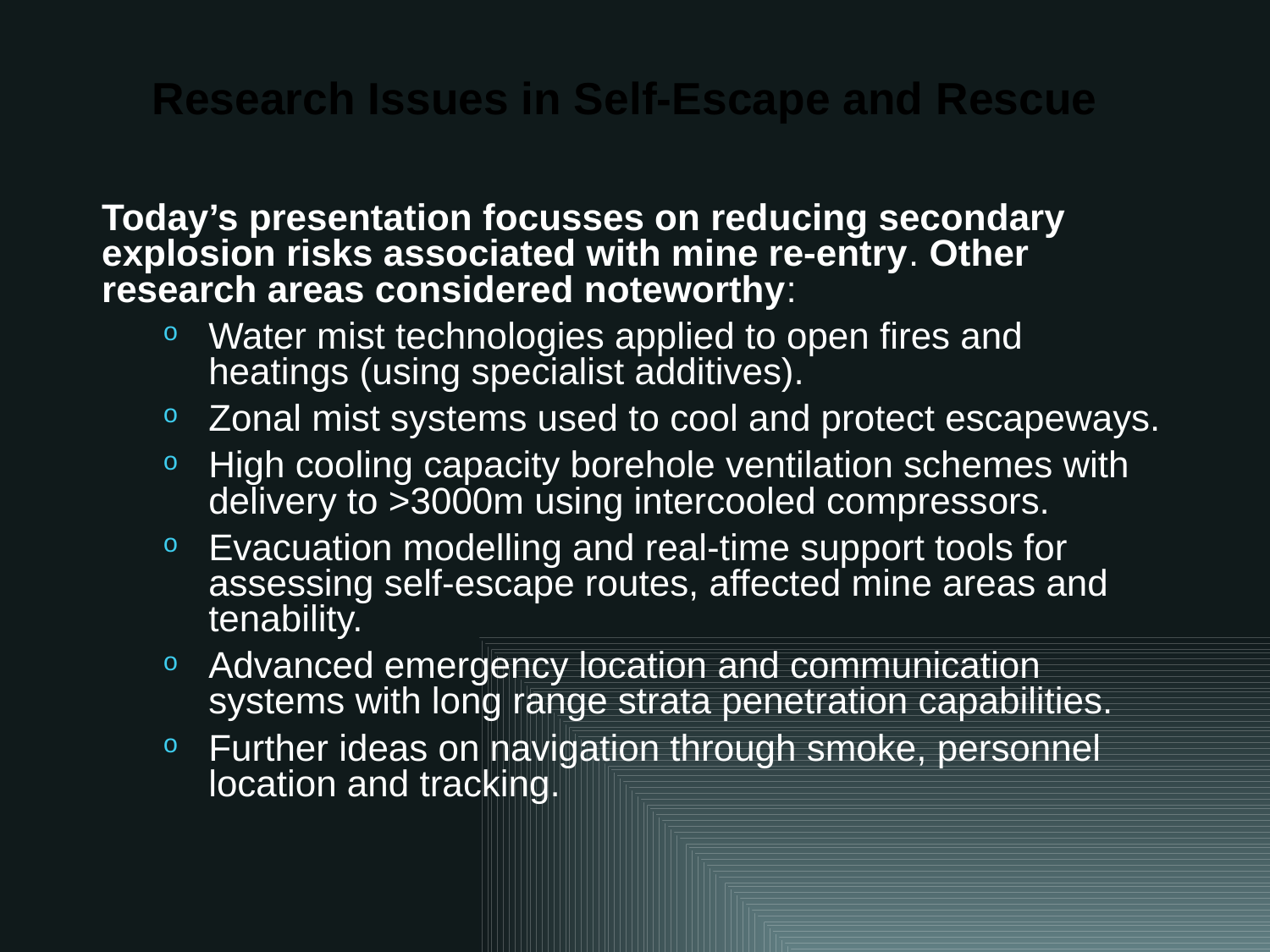

# Research Issues in Self-Escape and Rescue
Today’s presentation focusses on reducing secondary explosion risks associated with mine re-entry. Other research areas considered noteworthy:
Water mist technologies applied to open fires and heatings (using specialist additives).
Zonal mist systems used to cool and protect escapeways.
High cooling capacity borehole ventilation schemes with delivery to >3000m using intercooled compressors.
Evacuation modelling and real-time support tools for assessing self-escape routes, affected mine areas and tenability.
Advanced emergency location and communication systems with long range strata penetration capabilities.
Further ideas on navigation through smoke, personnel location and tracking.